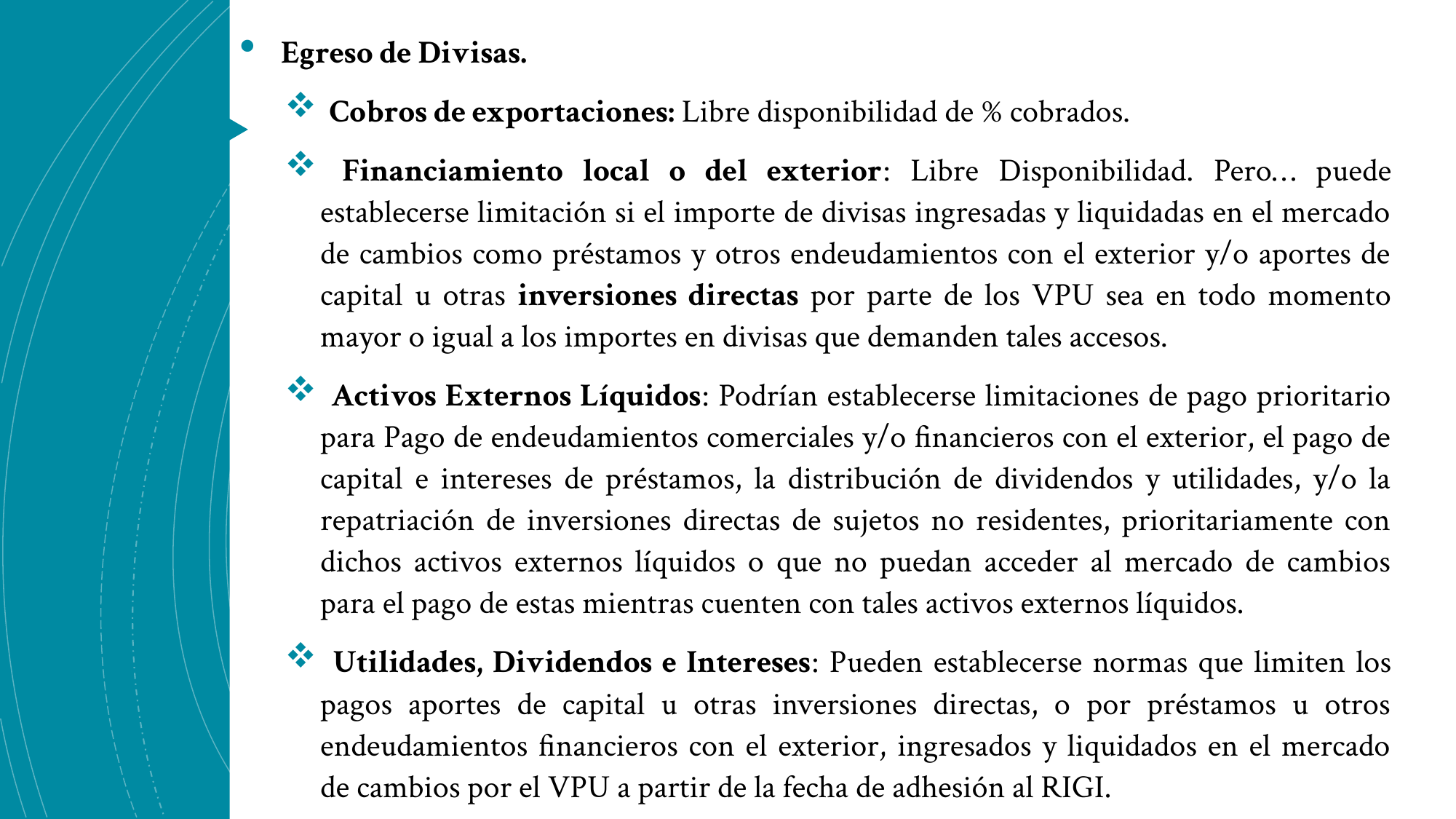

Egreso de Divisas.
 Cobros de exportaciones: Libre disponibilidad de % cobrados.
 Financiamiento local o del exterior: Libre Disponibilidad. Pero… puede establecerse limitación si el importe de divisas ingresadas y liquidadas en el mercado de cambios como préstamos y otros endeudamientos con el exterior y/o aportes de capital u otras inversiones directas por parte de los VPU sea en todo momento mayor o igual a los importes en divisas que demanden tales accesos.
 Activos Externos Líquidos: Podrían establecerse limitaciones de pago prioritario para Pago de endeudamientos comerciales y/o financieros con el exterior, el pago de capital e intereses de préstamos, la distribución de dividendos y utilidades, y/o la repatriación de inversiones directas de sujetos no residentes, prioritariamente con dichos activos externos líquidos o que no puedan acceder al mercado de cambios para el pago de estas mientras cuenten con tales activos externos líquidos.
 Utilidades, Dividendos e Intereses: Pueden establecerse normas que limiten los pagos aportes de capital u otras inversiones directas, o por préstamos u otros endeudamientos financieros con el exterior, ingresados y liquidados en el mercado de cambios por el VPU a partir de la fecha de adhesión al RIGI.